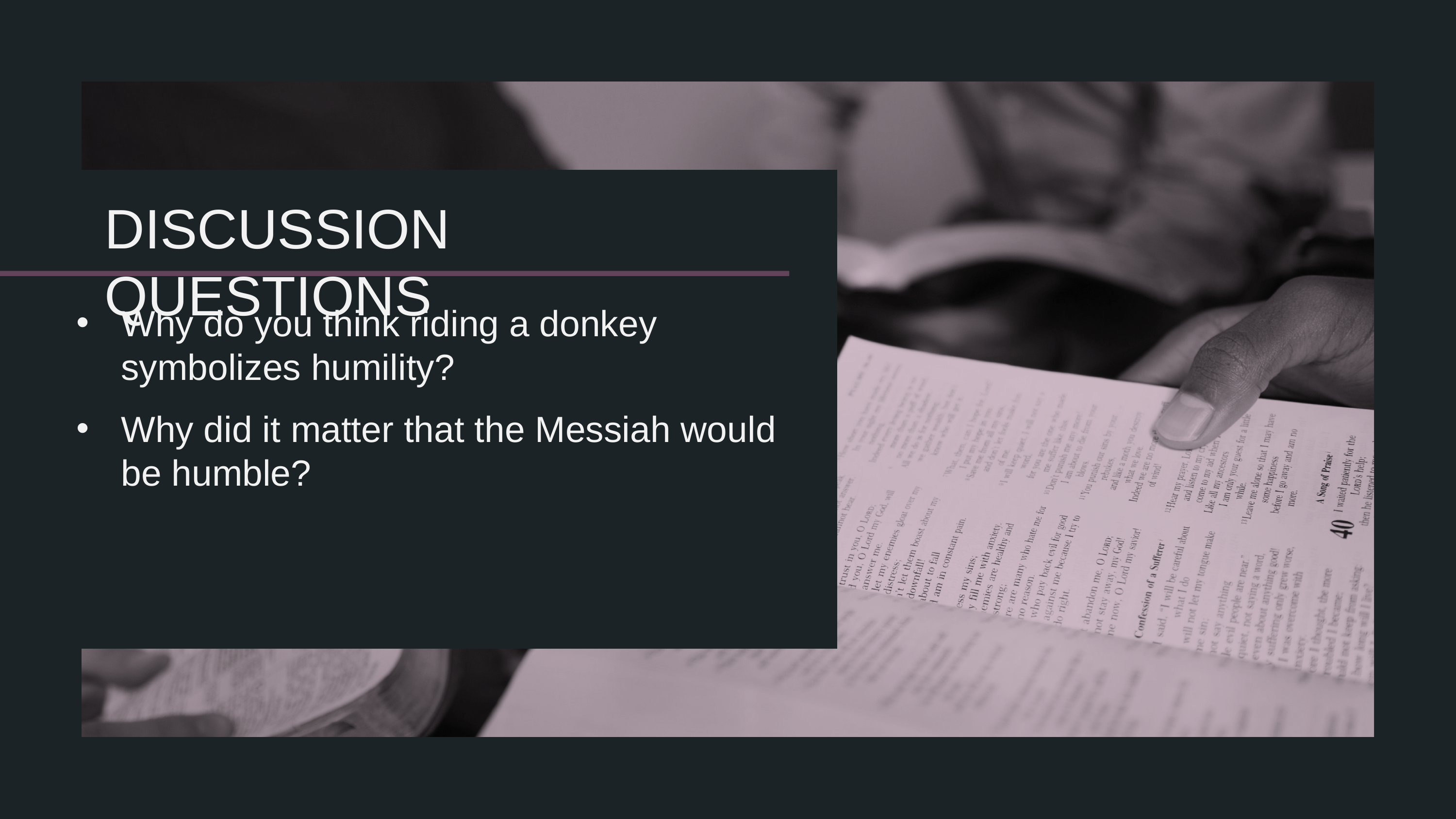

Why do you think riding a donkey symbolizes humility?
Why did it matter that the Messiah would be humble?